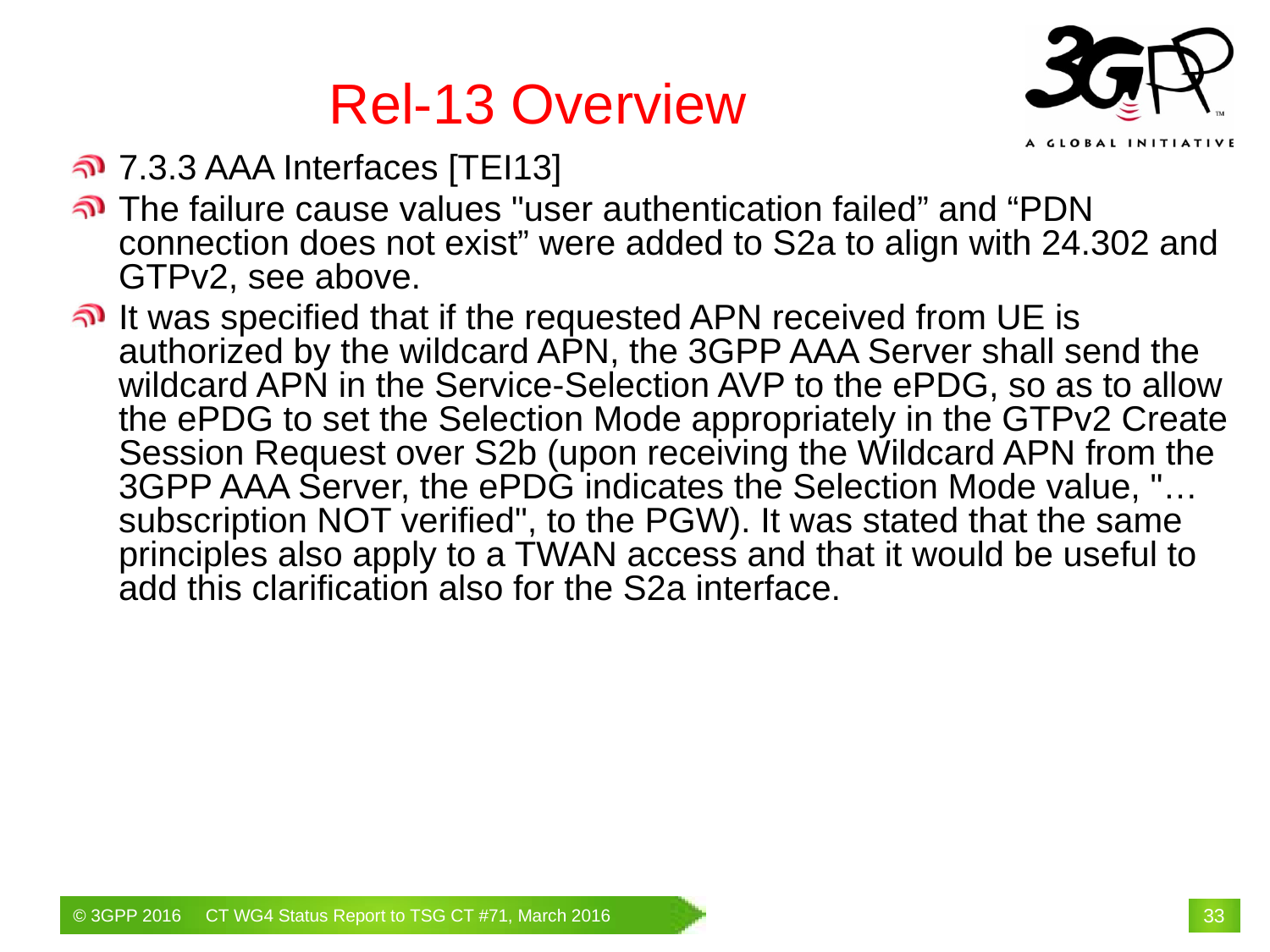

# Rel-13 Overview
7.3.3 AAA Interfaces [TEI13]
The failure cause values "user authentication failed” and “PDN connection does not exist” were added to S2a to align with 24.302 and GTPv2, see above.
It was specified that if the requested APN received from UE is authorized by the wildcard APN, the 3GPP AAA Server shall send the wildcard APN in the Service-Selection AVP to the ePDG, so as to allow the ePDG to set the Selection Mode appropriately in the GTPv2 Create Session Request over S2b (upon receiving the Wildcard APN from the 3GPP AAA Server, the ePDG indicates the Selection Mode value, "…subscription NOT verified", to the PGW). It was stated that the same principles also apply to a TWAN access and that it would be useful to add this clarification also for the S2a interface.